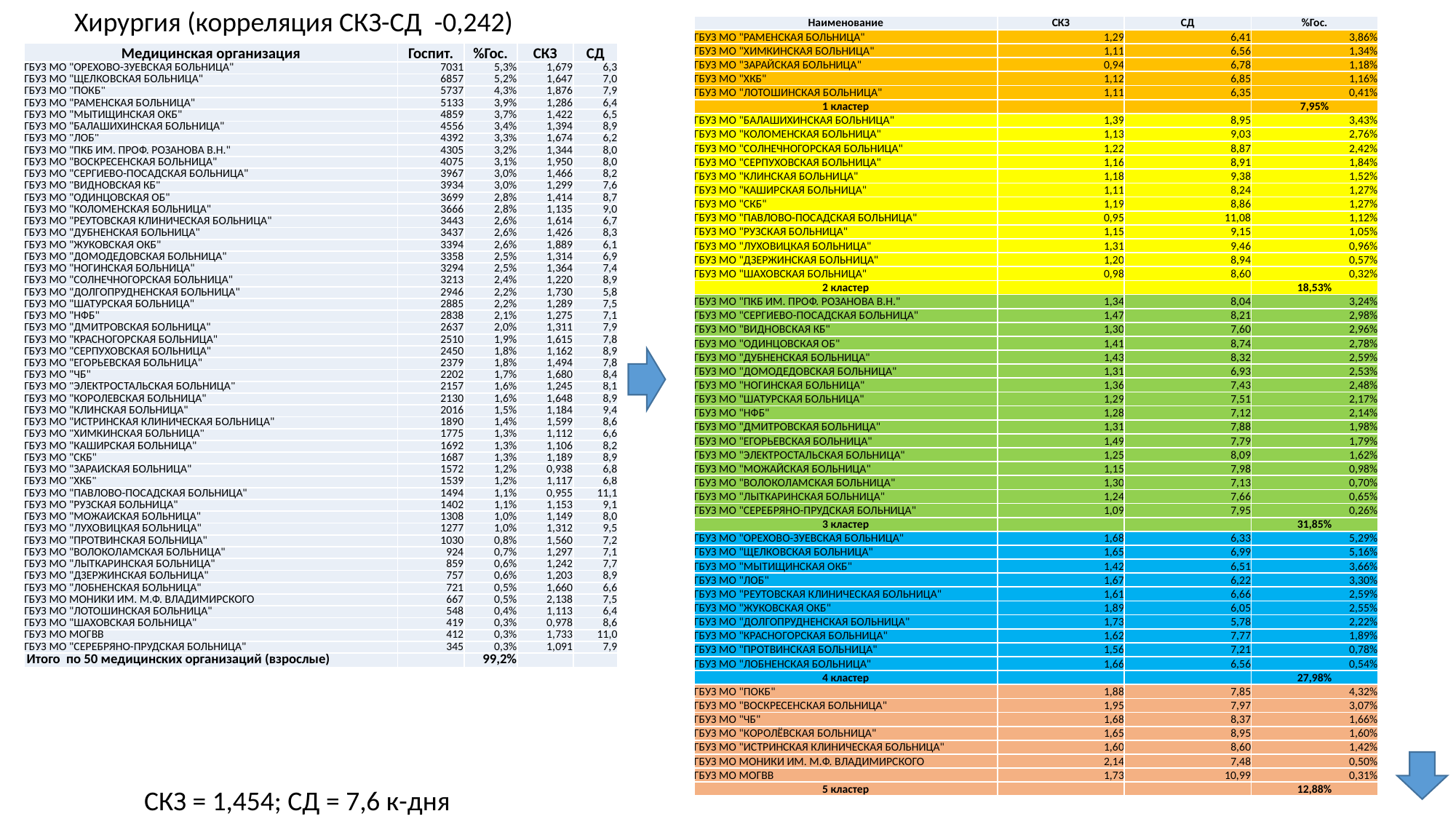

Хирургия (корреляция СКЗ-СД  -0,242)
| Наименование | СКЗ | СД | %Гос. |
| --- | --- | --- | --- |
| ГБУЗ МО "РАМЕНСКАЯ БОЛЬНИЦА" | 1,29 | 6,41 | 3,86% |
| ГБУЗ МО "ХИМКИНСКАЯ БОЛЬНИЦА" | 1,11 | 6,56 | 1,34% |
| ГБУЗ МО "ЗАРАЙСКАЯ БОЛЬНИЦА" | 0,94 | 6,78 | 1,18% |
| ГБУЗ МО "ХКБ" | 1,12 | 6,85 | 1,16% |
| ГБУЗ МО "ЛОТОШИНСКАЯ БОЛЬНИЦА" | 1,11 | 6,35 | 0,41% |
| 1 кластер |  |  | 7,95% |
| ГБУЗ МО "БАЛАШИХИНСКАЯ БОЛЬНИЦА" | 1,39 | 8,95 | 3,43% |
| ГБУЗ МО "КОЛОМЕНСКАЯ БОЛЬНИЦА" | 1,13 | 9,03 | 2,76% |
| ГБУЗ МО "СОЛНЕЧНОГОРСКАЯ БОЛЬНИЦА" | 1,22 | 8,87 | 2,42% |
| ГБУЗ МО "СЕРПУХОВСКАЯ БОЛЬНИЦА" | 1,16 | 8,91 | 1,84% |
| ГБУЗ МО "КЛИНСКАЯ БОЛЬНИЦА" | 1,18 | 9,38 | 1,52% |
| ГБУЗ МО "КАШИРСКАЯ БОЛЬНИЦА" | 1,11 | 8,24 | 1,27% |
| ГБУЗ МО "СКБ" | 1,19 | 8,86 | 1,27% |
| ГБУЗ МО "ПАВЛОВО-ПОСАДСКАЯ БОЛЬНИЦА" | 0,95 | 11,08 | 1,12% |
| ГБУЗ МО "РУЗСКАЯ БОЛЬНИЦА" | 1,15 | 9,15 | 1,05% |
| ГБУЗ МО "ЛУХОВИЦКАЯ БОЛЬНИЦА" | 1,31 | 9,46 | 0,96% |
| ГБУЗ МО "ДЗЕРЖИНСКАЯ БОЛЬНИЦА" | 1,20 | 8,94 | 0,57% |
| ГБУЗ МО "ШАХОВСКАЯ БОЛЬНИЦА" | 0,98 | 8,60 | 0,32% |
| 2 кластер |  |  | 18,53% |
| ГБУЗ МО "ПКБ ИМ. ПРОФ. РОЗАНОВА В.Н." | 1,34 | 8,04 | 3,24% |
| ГБУЗ МО "СЕРГИЕВО-ПОСАДСКАЯ БОЛЬНИЦА" | 1,47 | 8,21 | 2,98% |
| ГБУЗ МО "ВИДНОВСКАЯ КБ" | 1,30 | 7,60 | 2,96% |
| ГБУЗ МО "ОДИНЦОВСКАЯ ОБ" | 1,41 | 8,74 | 2,78% |
| ГБУЗ МО "ДУБНЕНСКАЯ БОЛЬНИЦА" | 1,43 | 8,32 | 2,59% |
| ГБУЗ МО "ДОМОДЕДОВСКАЯ БОЛЬНИЦА" | 1,31 | 6,93 | 2,53% |
| ГБУЗ МО "НОГИНСКАЯ БОЛЬНИЦА" | 1,36 | 7,43 | 2,48% |
| ГБУЗ МО "ШАТУРСКАЯ БОЛЬНИЦА" | 1,29 | 7,51 | 2,17% |
| ГБУЗ МО "НФБ" | 1,28 | 7,12 | 2,14% |
| ГБУЗ МО "ДМИТРОВСКАЯ БОЛЬНИЦА" | 1,31 | 7,88 | 1,98% |
| ГБУЗ МО "ЕГОРЬЕВСКАЯ БОЛЬНИЦА" | 1,49 | 7,79 | 1,79% |
| ГБУЗ МО "ЭЛЕКТРОСТАЛЬСКАЯ БОЛЬНИЦА" | 1,25 | 8,09 | 1,62% |
| ГБУЗ МО "МОЖАЙСКАЯ БОЛЬНИЦА" | 1,15 | 7,98 | 0,98% |
| ГБУЗ МО "ВОЛОКОЛАМСКАЯ БОЛЬНИЦА" | 1,30 | 7,13 | 0,70% |
| ГБУЗ МО "ЛЫТКАРИНСКАЯ БОЛЬНИЦА" | 1,24 | 7,66 | 0,65% |
| ГБУЗ МО "СЕРЕБРЯНО-ПРУДСКАЯ БОЛЬНИЦА" | 1,09 | 7,95 | 0,26% |
| 3 кластер |  |  | 31,85% |
| ГБУЗ МО "ОРЕХОВО-ЗУЕВСКАЯ БОЛЬНИЦА" | 1,68 | 6,33 | 5,29% |
| ГБУЗ МО "ЩЕЛКОВСКАЯ БОЛЬНИЦА" | 1,65 | 6,99 | 5,16% |
| ГБУЗ МО "МЫТИЩИНСКАЯ ОКБ" | 1,42 | 6,51 | 3,66% |
| ГБУЗ МО "ЛОБ" | 1,67 | 6,22 | 3,30% |
| ГБУЗ МО "РЕУТОВСКАЯ КЛИНИЧЕСКАЯ БОЛЬНИЦА" | 1,61 | 6,66 | 2,59% |
| ГБУЗ МО "ЖУКОВСКАЯ ОКБ" | 1,89 | 6,05 | 2,55% |
| ГБУЗ МО "ДОЛГОПРУДНЕНСКАЯ БОЛЬНИЦА" | 1,73 | 5,78 | 2,22% |
| ГБУЗ МО "КРАСНОГОРСКАЯ БОЛЬНИЦА" | 1,62 | 7,77 | 1,89% |
| ГБУЗ МО "ПРОТВИНСКАЯ БОЛЬНИЦА" | 1,56 | 7,21 | 0,78% |
| ГБУЗ МО "ЛОБНЕНСКАЯ БОЛЬНИЦА" | 1,66 | 6,56 | 0,54% |
| 4 кластер |  |  | 27,98% |
| ГБУЗ МО "ПОКБ" | 1,88 | 7,85 | 4,32% |
| ГБУЗ МО "ВОСКРЕСЕНСКАЯ БОЛЬНИЦА" | 1,95 | 7,97 | 3,07% |
| ГБУЗ МО "ЧБ" | 1,68 | 8,37 | 1,66% |
| ГБУЗ МО "КОРОЛЁВСКАЯ БОЛЬНИЦА" | 1,65 | 8,95 | 1,60% |
| ГБУЗ МО "ИСТРИНСКАЯ КЛИНИЧЕСКАЯ БОЛЬНИЦА" | 1,60 | 8,60 | 1,42% |
| ГБУЗ МО МОНИКИ ИМ. М.Ф. ВЛАДИМИРСКОГО | 2,14 | 7,48 | 0,50% |
| ГБУЗ МО МОГВВ | 1,73 | 10,99 | 0,31% |
| 5 кластер |  |  | 12,88% |
| Медицинская организация | Госпит. | %Гос. | СКЗ | СД |
| --- | --- | --- | --- | --- |
| ГБУЗ МО "ОРЕХОВО-ЗУЕВСКАЯ БОЛЬНИЦА" | 7031 | 5,3% | 1,679 | 6,3 |
| ГБУЗ МО "ЩЕЛКОВСКАЯ БОЛЬНИЦА" | 6857 | 5,2% | 1,647 | 7,0 |
| ГБУЗ МО "ПОКБ" | 5737 | 4,3% | 1,876 | 7,9 |
| ГБУЗ МО "РАМЕНСКАЯ БОЛЬНИЦА" | 5133 | 3,9% | 1,286 | 6,4 |
| ГБУЗ МО "МЫТИЩИНСКАЯ ОКБ" | 4859 | 3,7% | 1,422 | 6,5 |
| ГБУЗ МО "БАЛАШИХИНСКАЯ БОЛЬНИЦА" | 4556 | 3,4% | 1,394 | 8,9 |
| ГБУЗ МО "ЛОБ" | 4392 | 3,3% | 1,674 | 6,2 |
| ГБУЗ МО "ПКБ ИМ. ПРОФ. РОЗАНОВА В.Н." | 4305 | 3,2% | 1,344 | 8,0 |
| ГБУЗ МО "ВОСКРЕСЕНСКАЯ БОЛЬНИЦА" | 4075 | 3,1% | 1,950 | 8,0 |
| ГБУЗ МО "СЕРГИЕВО-ПОСАДСКАЯ БОЛЬНИЦА" | 3967 | 3,0% | 1,466 | 8,2 |
| ГБУЗ МО "ВИДНОВСКАЯ КБ" | 3934 | 3,0% | 1,299 | 7,6 |
| ГБУЗ МО "ОДИНЦОВСКАЯ ОБ" | 3699 | 2,8% | 1,414 | 8,7 |
| ГБУЗ МО "КОЛОМЕНСКАЯ БОЛЬНИЦА" | 3666 | 2,8% | 1,135 | 9,0 |
| ГБУЗ МО "РЕУТОВСКАЯ КЛИНИЧЕСКАЯ БОЛЬНИЦА" | 3443 | 2,6% | 1,614 | 6,7 |
| ГБУЗ МО "ДУБНЕНСКАЯ БОЛЬНИЦА" | 3437 | 2,6% | 1,426 | 8,3 |
| ГБУЗ МО "ЖУКОВСКАЯ ОКБ" | 3394 | 2,6% | 1,889 | 6,1 |
| ГБУЗ МО "ДОМОДЕДОВСКАЯ БОЛЬНИЦА" | 3358 | 2,5% | 1,314 | 6,9 |
| ГБУЗ МО "НОГИНСКАЯ БОЛЬНИЦА" | 3294 | 2,5% | 1,364 | 7,4 |
| ГБУЗ МО "СОЛНЕЧНОГОРСКАЯ БОЛЬНИЦА" | 3213 | 2,4% | 1,220 | 8,9 |
| ГБУЗ МО "ДОЛГОПРУДНЕНСКАЯ БОЛЬНИЦА" | 2946 | 2,2% | 1,730 | 5,8 |
| ГБУЗ МО "ШАТУРСКАЯ БОЛЬНИЦА" | 2885 | 2,2% | 1,289 | 7,5 |
| ГБУЗ МО "НФБ" | 2838 | 2,1% | 1,275 | 7,1 |
| ГБУЗ МО "ДМИТРОВСКАЯ БОЛЬНИЦА" | 2637 | 2,0% | 1,311 | 7,9 |
| ГБУЗ МО "КРАСНОГОРСКАЯ БОЛЬНИЦА" | 2510 | 1,9% | 1,615 | 7,8 |
| ГБУЗ МО "СЕРПУХОВСКАЯ БОЛЬНИЦА" | 2450 | 1,8% | 1,162 | 8,9 |
| ГБУЗ МО "ЕГОРЬЕВСКАЯ БОЛЬНИЦА" | 2379 | 1,8% | 1,494 | 7,8 |
| ГБУЗ МО "ЧБ" | 2202 | 1,7% | 1,680 | 8,4 |
| ГБУЗ МО "ЭЛЕКТРОСТАЛЬСКАЯ БОЛЬНИЦА" | 2157 | 1,6% | 1,245 | 8,1 |
| ГБУЗ МО "КОРОЛЁВСКАЯ БОЛЬНИЦА" | 2130 | 1,6% | 1,648 | 8,9 |
| ГБУЗ МО "КЛИНСКАЯ БОЛЬНИЦА" | 2016 | 1,5% | 1,184 | 9,4 |
| ГБУЗ МО "ИСТРИНСКАЯ КЛИНИЧЕСКАЯ БОЛЬНИЦА" | 1890 | 1,4% | 1,599 | 8,6 |
| ГБУЗ МО "ХИМКИНСКАЯ БОЛЬНИЦА" | 1775 | 1,3% | 1,112 | 6,6 |
| ГБУЗ МО "КАШИРСКАЯ БОЛЬНИЦА" | 1692 | 1,3% | 1,106 | 8,2 |
| ГБУЗ МО "СКБ" | 1687 | 1,3% | 1,189 | 8,9 |
| ГБУЗ МО "ЗАРАЙСКАЯ БОЛЬНИЦА" | 1572 | 1,2% | 0,938 | 6,8 |
| ГБУЗ МО "ХКБ" | 1539 | 1,2% | 1,117 | 6,8 |
| ГБУЗ МО "ПАВЛОВО-ПОСАДСКАЯ БОЛЬНИЦА" | 1494 | 1,1% | 0,955 | 11,1 |
| ГБУЗ МО "РУЗСКАЯ БОЛЬНИЦА" | 1402 | 1,1% | 1,153 | 9,1 |
| ГБУЗ МО "МОЖАЙСКАЯ БОЛЬНИЦА" | 1308 | 1,0% | 1,149 | 8,0 |
| ГБУЗ МО "ЛУХОВИЦКАЯ БОЛЬНИЦА" | 1277 | 1,0% | 1,312 | 9,5 |
| ГБУЗ МО "ПРОТВИНСКАЯ БОЛЬНИЦА" | 1030 | 0,8% | 1,560 | 7,2 |
| ГБУЗ МО "ВОЛОКОЛАМСКАЯ БОЛЬНИЦА" | 924 | 0,7% | 1,297 | 7,1 |
| ГБУЗ МО "ЛЫТКАРИНСКАЯ БОЛЬНИЦА" | 859 | 0,6% | 1,242 | 7,7 |
| ГБУЗ МО "ДЗЕРЖИНСКАЯ БОЛЬНИЦА" | 757 | 0,6% | 1,203 | 8,9 |
| ГБУЗ МО "ЛОБНЕНСКАЯ БОЛЬНИЦА" | 721 | 0,5% | 1,660 | 6,6 |
| ГБУЗ МО МОНИКИ ИМ. М.Ф. ВЛАДИМИРСКОГО | 667 | 0,5% | 2,138 | 7,5 |
| ГБУЗ МО "ЛОТОШИНСКАЯ БОЛЬНИЦА" | 548 | 0,4% | 1,113 | 6,4 |
| ГБУЗ МО "ШАХОВСКАЯ БОЛЬНИЦА" | 419 | 0,3% | 0,978 | 8,6 |
| ГБУЗ МО МОГВВ | 412 | 0,3% | 1,733 | 11,0 |
| ГБУЗ МО "СЕРЕБРЯНО-ПРУДСКАЯ БОЛЬНИЦА" | 345 | 0,3% | 1,091 | 7,9 |
| Итого по 50 медицинских организаций (взрослые) |  | 99,2% |  |  |

СКЗ = 1,454; СД = 7,6 к-дня